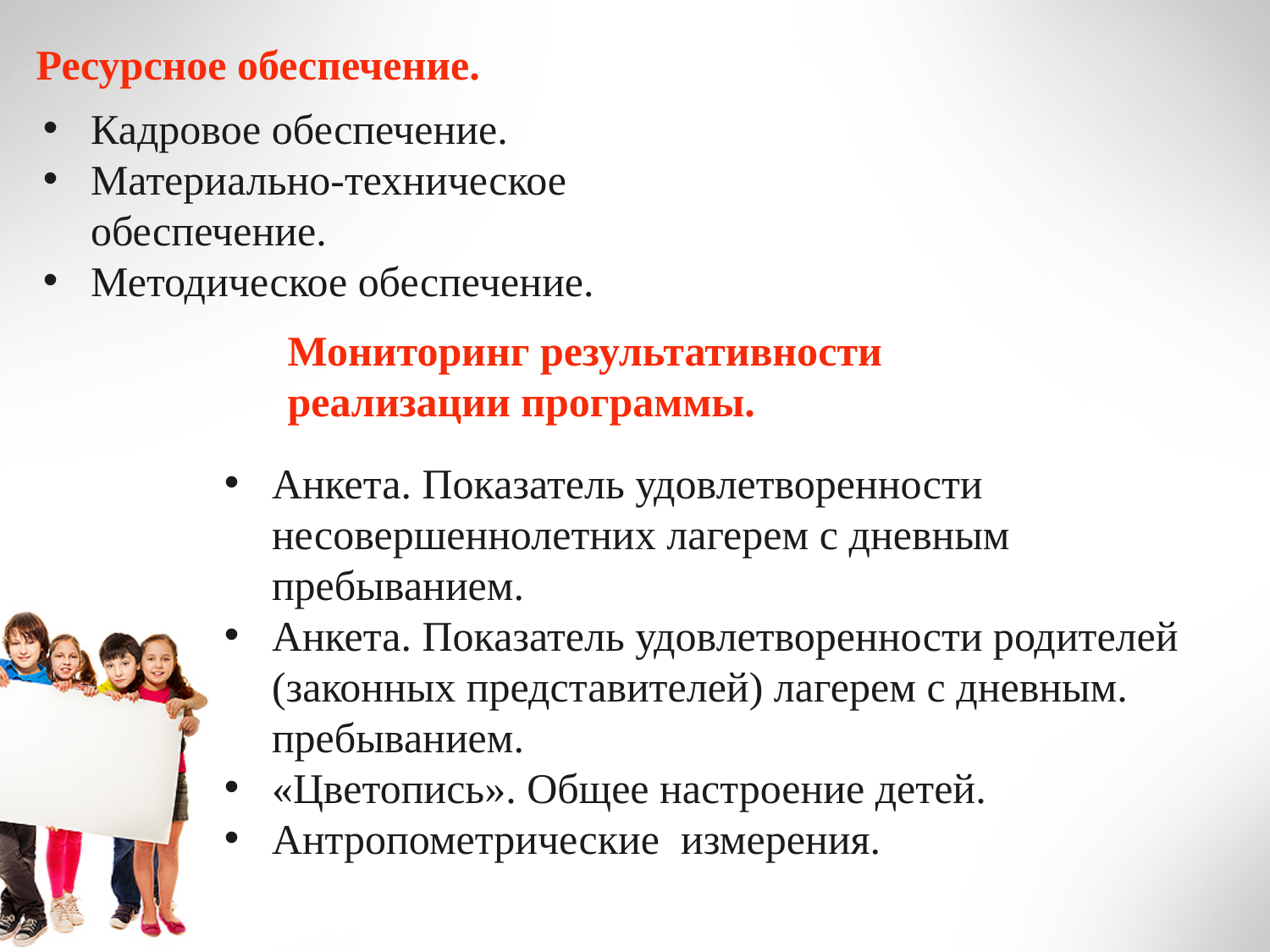

Ресурсное обеспечение.
Кадровое обеспечение.
Материально-техническое обеспечение.
Методическое обеспечение.
Мониторинг результативности реализации программы.
Анкета. Показатель удовлетворенности несовершеннолетних лагерем с дневным пребыванием.
Анкета. Показатель удовлетворенности родителей (законных представителей) лагерем с дневным. пребыванием.
«Цветопись». Общее настроение детей.
Антропометрические  измерения.